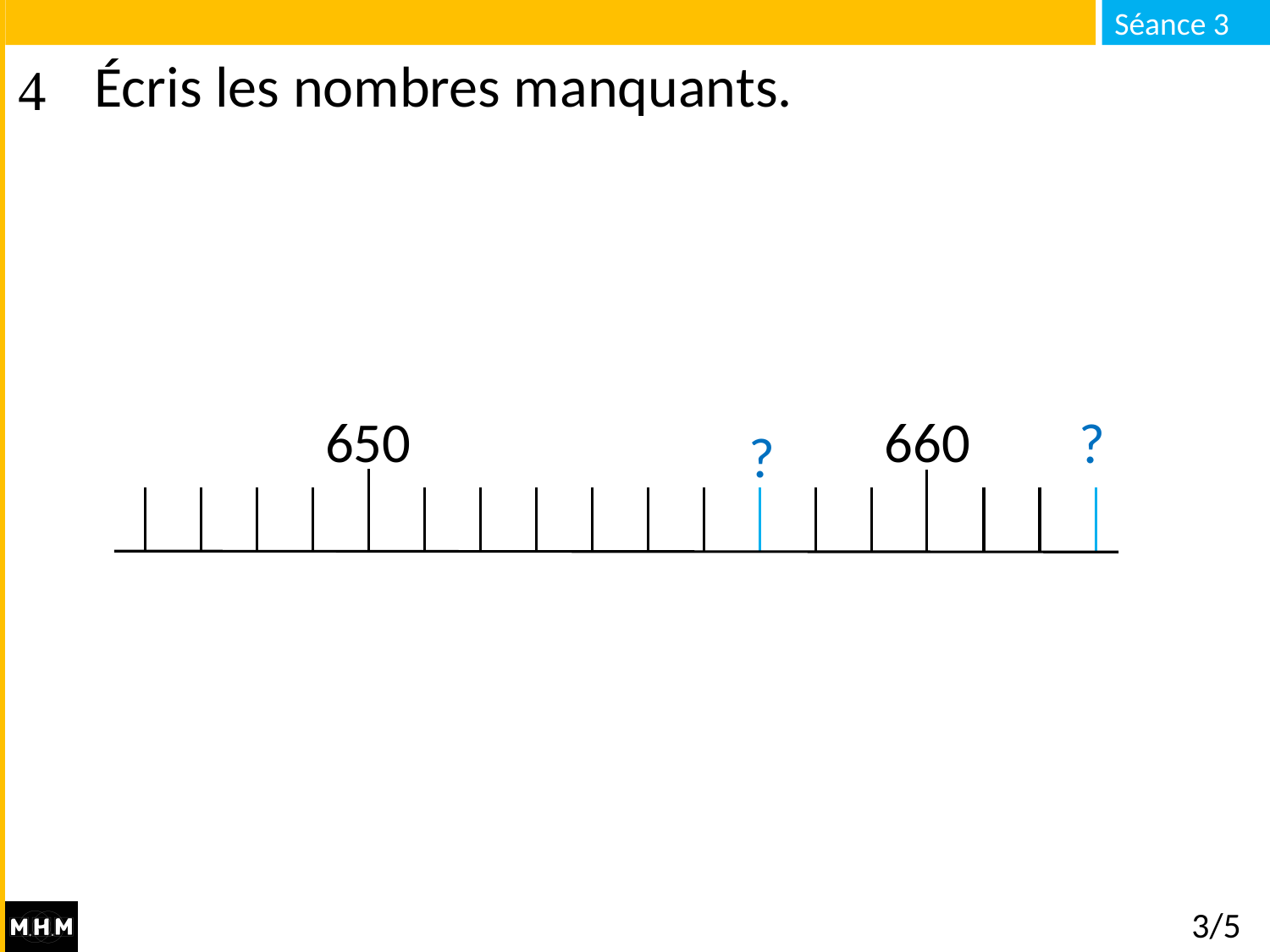

# Écris les nombres manquants.
650
660
?
?
3/5